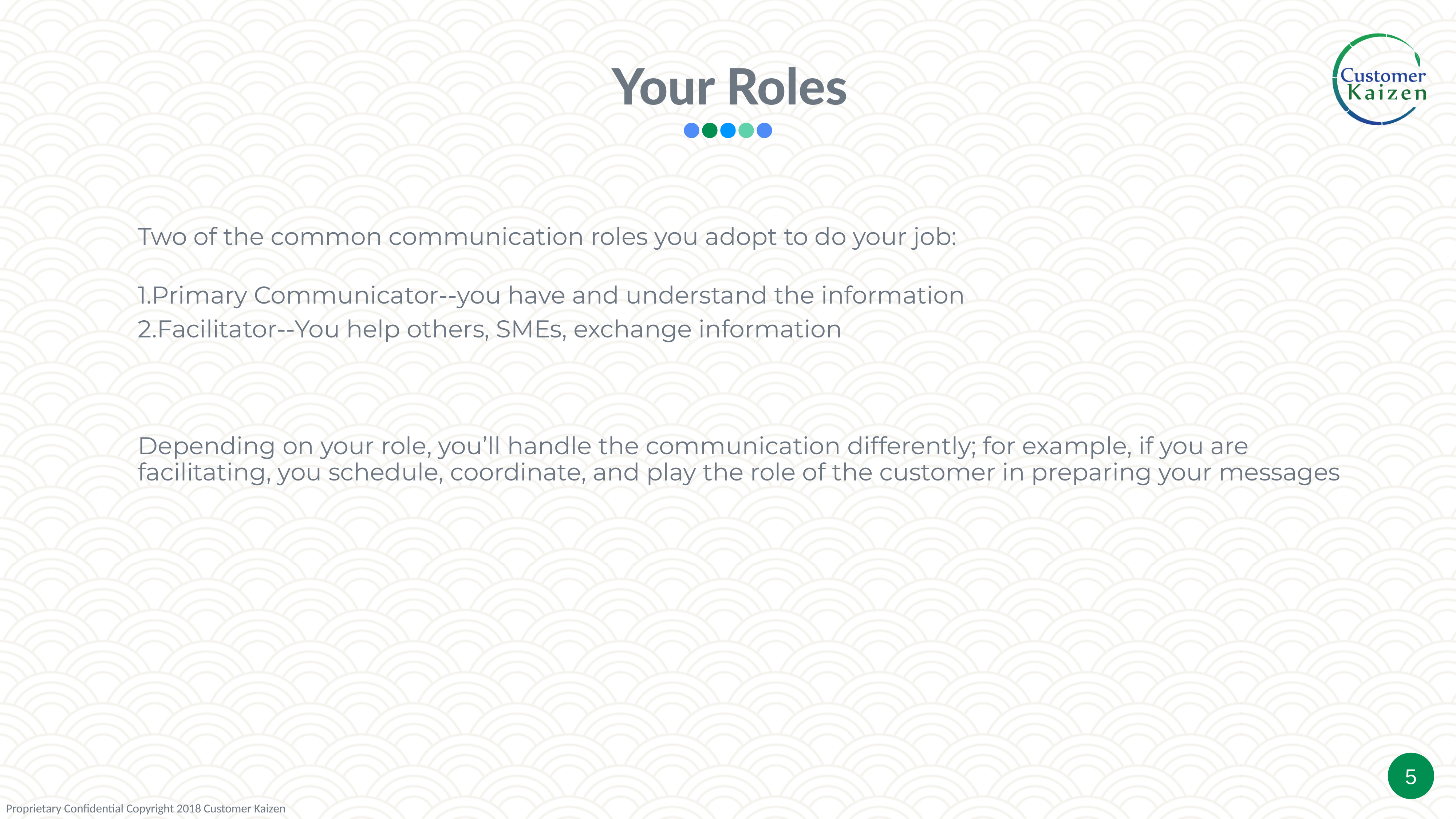

Your Roles
Two of the common communication roles you adopt to do your job:
Primary Communicator--you have and understand the information
Facilitator--You help others, SMEs, exchange information

Depending on your role, you’ll handle the communication differently; for example, if you are facilitating, you schedule, coordinate, and play the role of the customer in preparing your messages